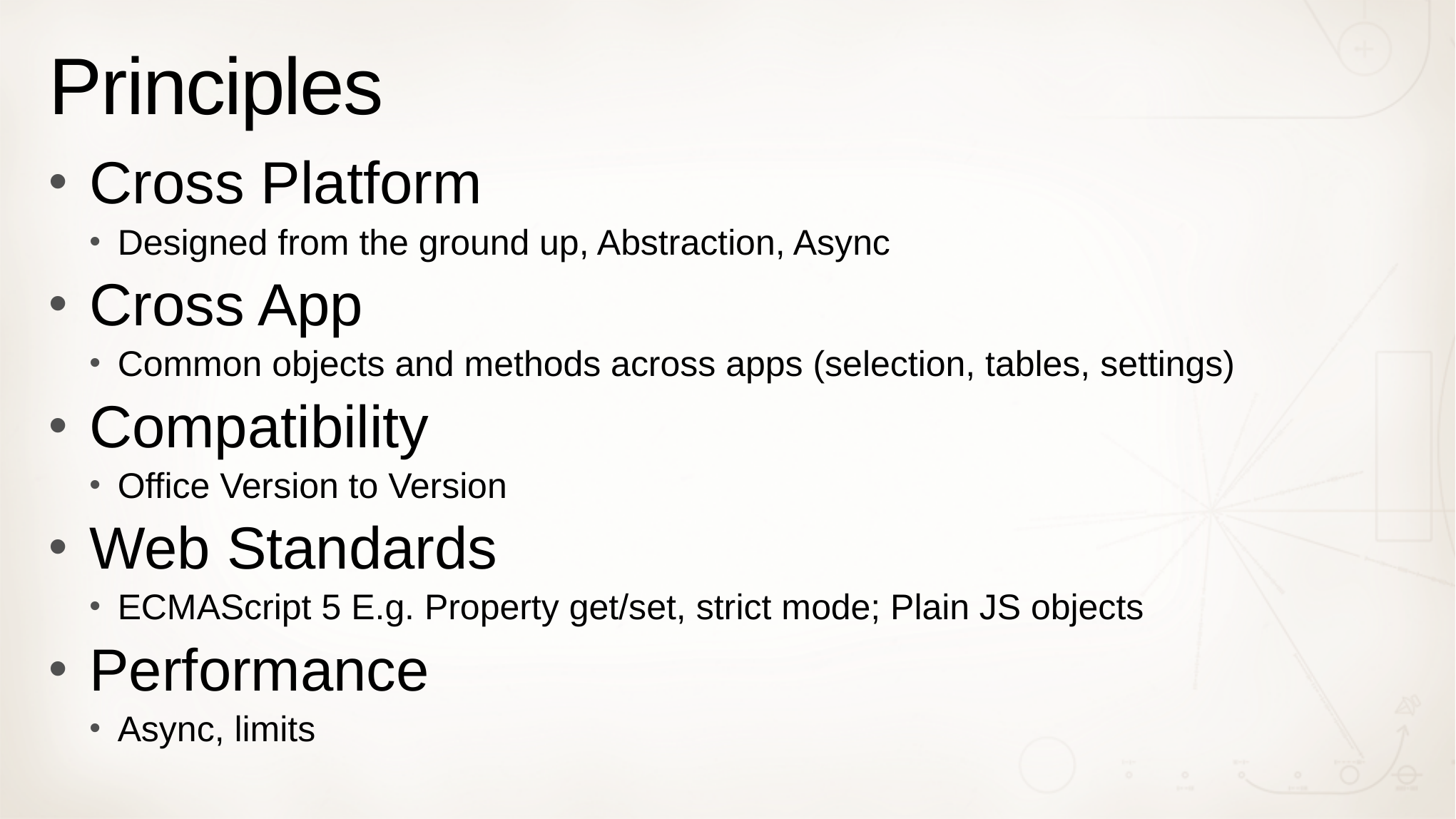

# Principles
Cross Platform
Designed from the ground up, Abstraction, Async
Cross App
Common objects and methods across apps (selection, tables, settings)
Compatibility
Office Version to Version
Web Standards
ECMAScript 5 E.g. Property get/set, strict mode; Plain JS objects
Performance
Async, limits